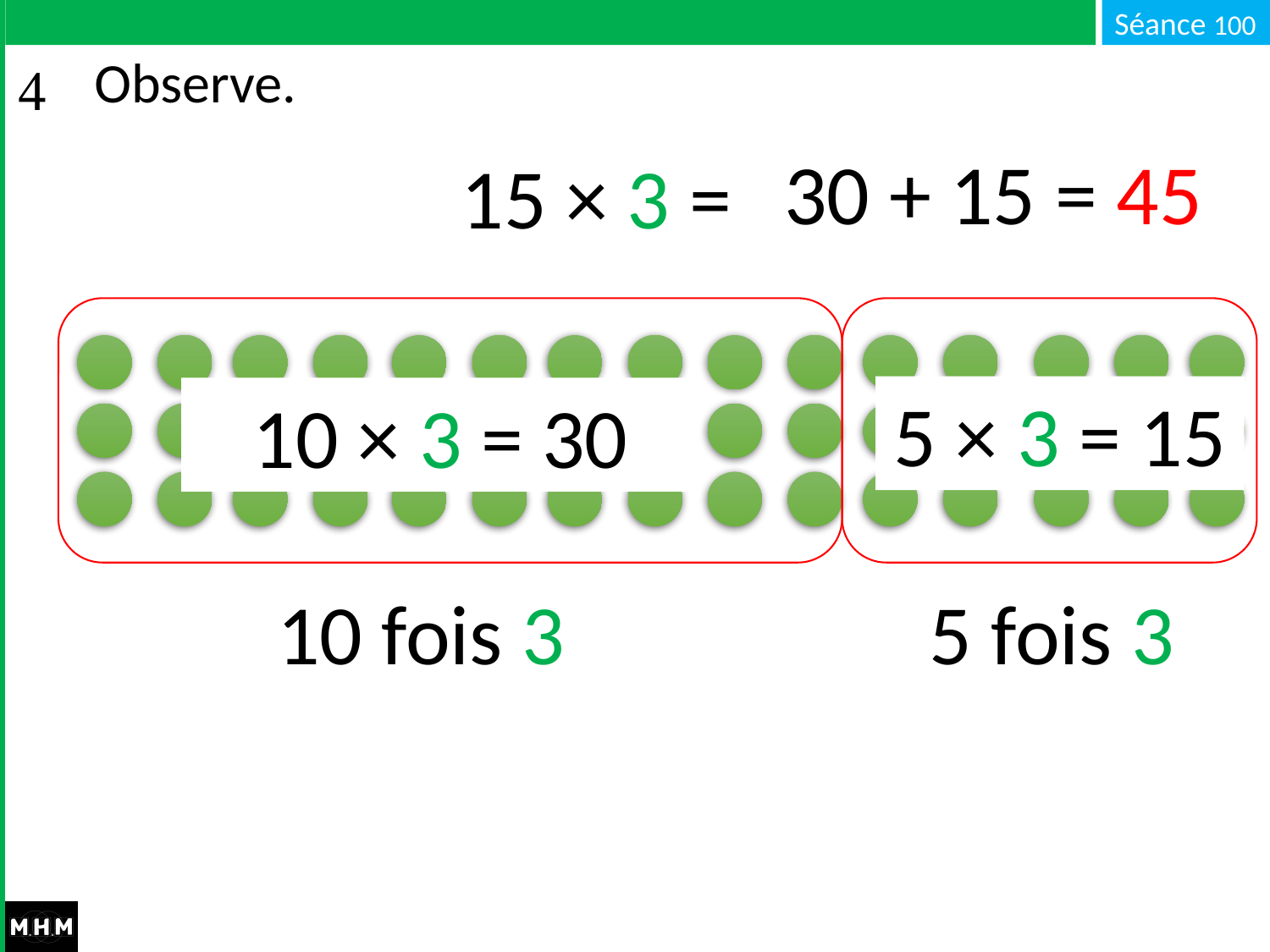

# Observe.
30 + 15 = 45
15 × 3 = …

5 × 3 = 15
10 × 3 = 30

5 fois 3
10 fois 3